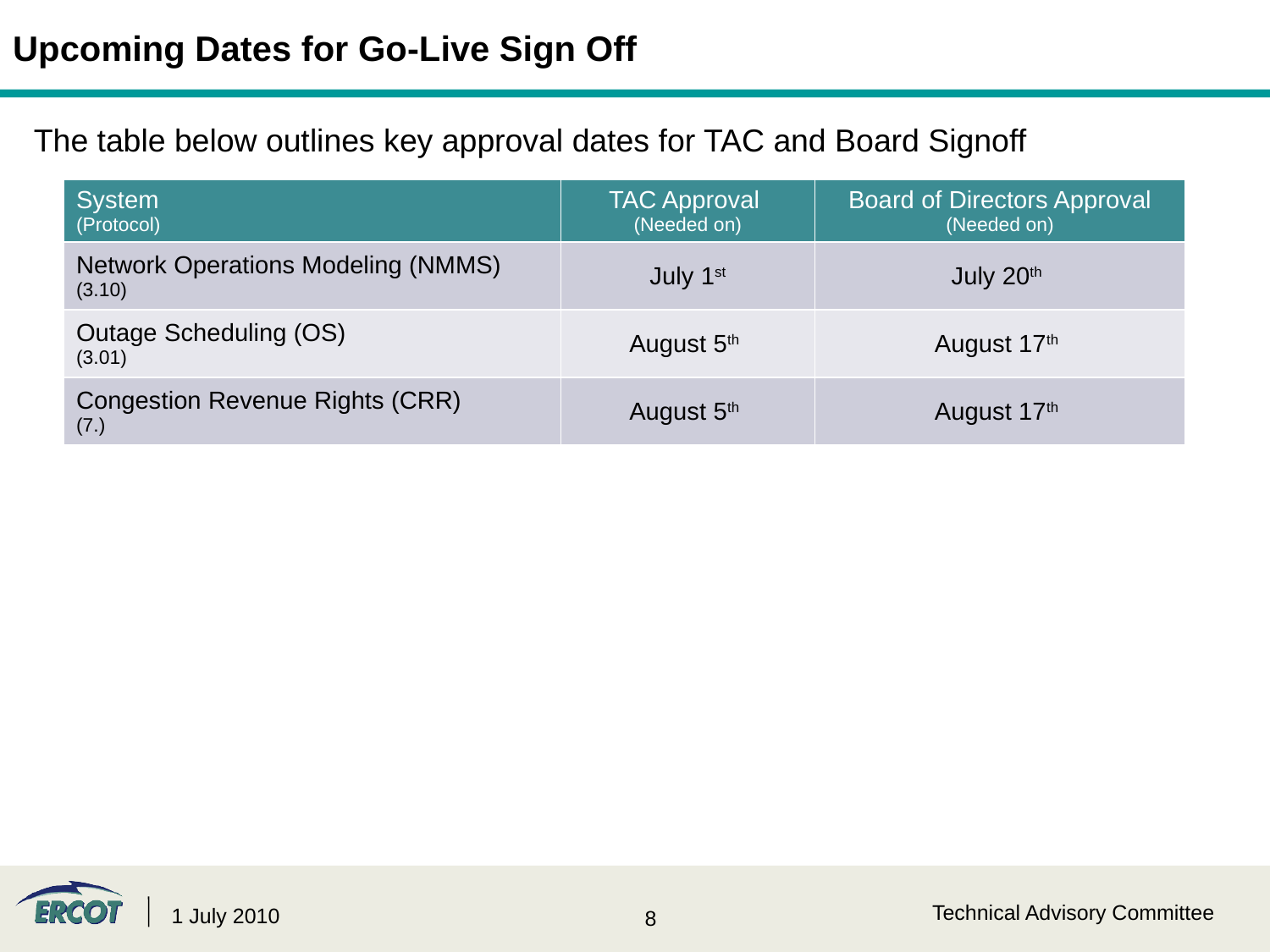

Upcoming Dates for Go-Live Sign Off
The table below outlines key approval dates for TAC and Board Signoff
| System (Protocol) | TAC Approval (Needed on) | Board of Directors Approval (Needed on) |
| --- | --- | --- |
| Network Operations Modeling (NMMS) (3.10) | July 1st | July 20th |
| Outage Scheduling (OS) (3.01) | August 5th | August 17th |
| Congestion Revenue Rights (CRR) (7.) | August 5th | August 17th |
Technical Advisory Committee
1 July 2010